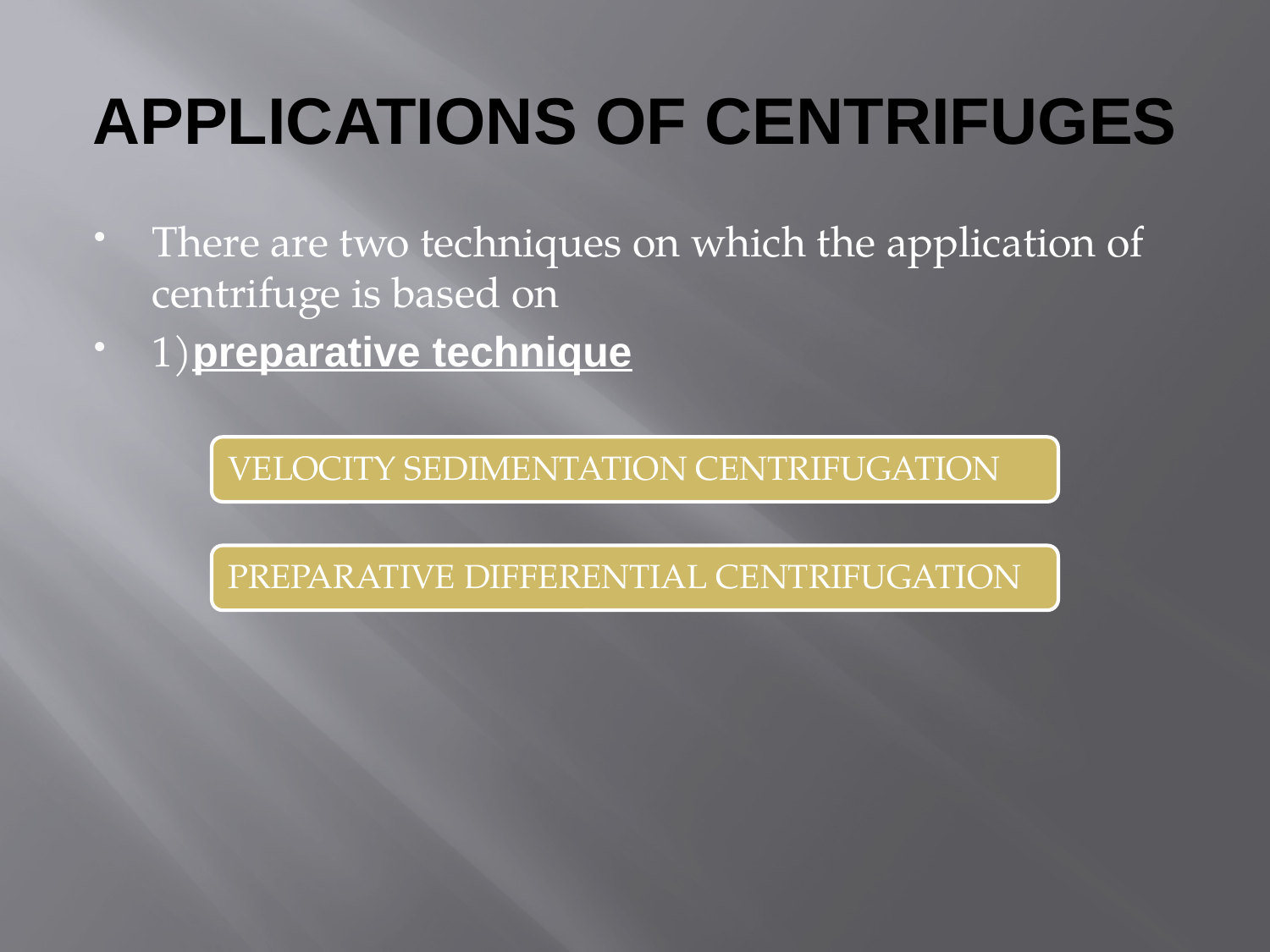

# APPLICATIONS OF CENTRIFUGES
There are two techniques on which the application of centrifuge is based on
1)preparative technique

VELOCITY SEDIMENTATION CENTRIFUGATION

PREPARATIVE DIFFERENTIAL CENTRIFUGATION